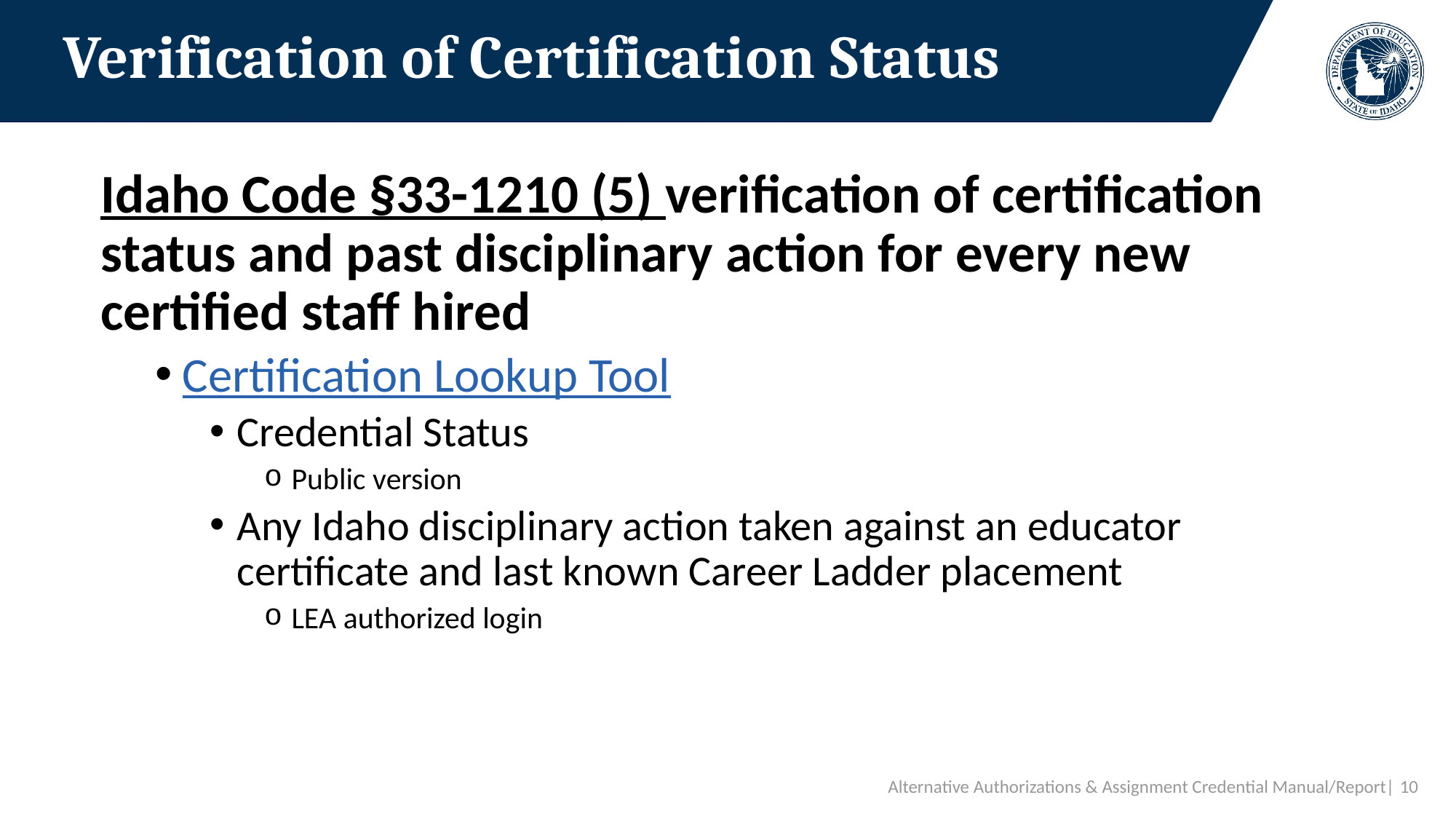

# Verification of Certification Status
Idaho Code §33-1210 (5) verification of certification status and past disciplinary action for every new certified staff hired
Certification Lookup Tool
Credential Status
Public version
Any Idaho disciplinary action taken against an educator certificate and last known Career Ladder placement
LEA authorized login

Alternative Authorizations & Assignment Credential Manual/Report| 10